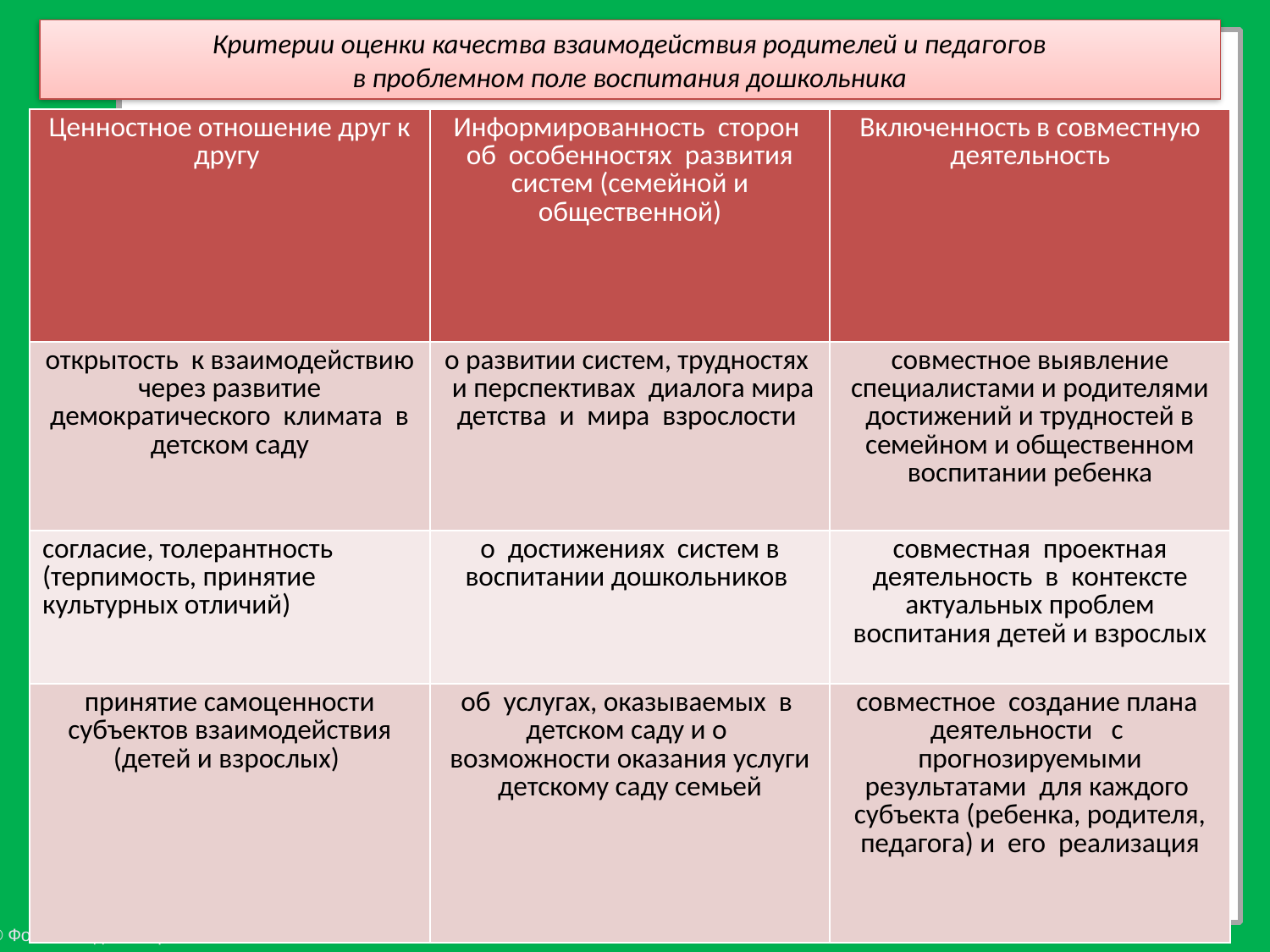

# Критерии оценки качества взаимодействия родителей и педагогов в проблемном поле воспитания дошкольника
| Ценностное отношение друг к другу | Информированность сторон об особенностях развития систем (семейной и общественной) | Включенность в совместную деятельность |
| --- | --- | --- |
| открытость к взаимодействию через развитие демократического климата в детском саду | о развитии систем, трудностях и перспективах диалога мира детства и мира взрослости | совместное выявление специалистами и родителями достижений и трудностей в семейном и общественном воспитании ребенка |
| согласие, толерантность (терпимость, принятие культурных отличий) | о достижениях систем в воспитании дошкольников | совместная проектная деятельность в контексте актуальных проблем воспитания детей и взрослых |
| принятие самоценности субъектов взаимодействия (детей и взрослых) | об услугах, оказываемых в детском саду и о возможности оказания услуги детскому саду семьей | совместное создание плана деятельности с прогнозируемыми результатами для каждого субъекта (ребенка, родителя, педагога) и его реализация |